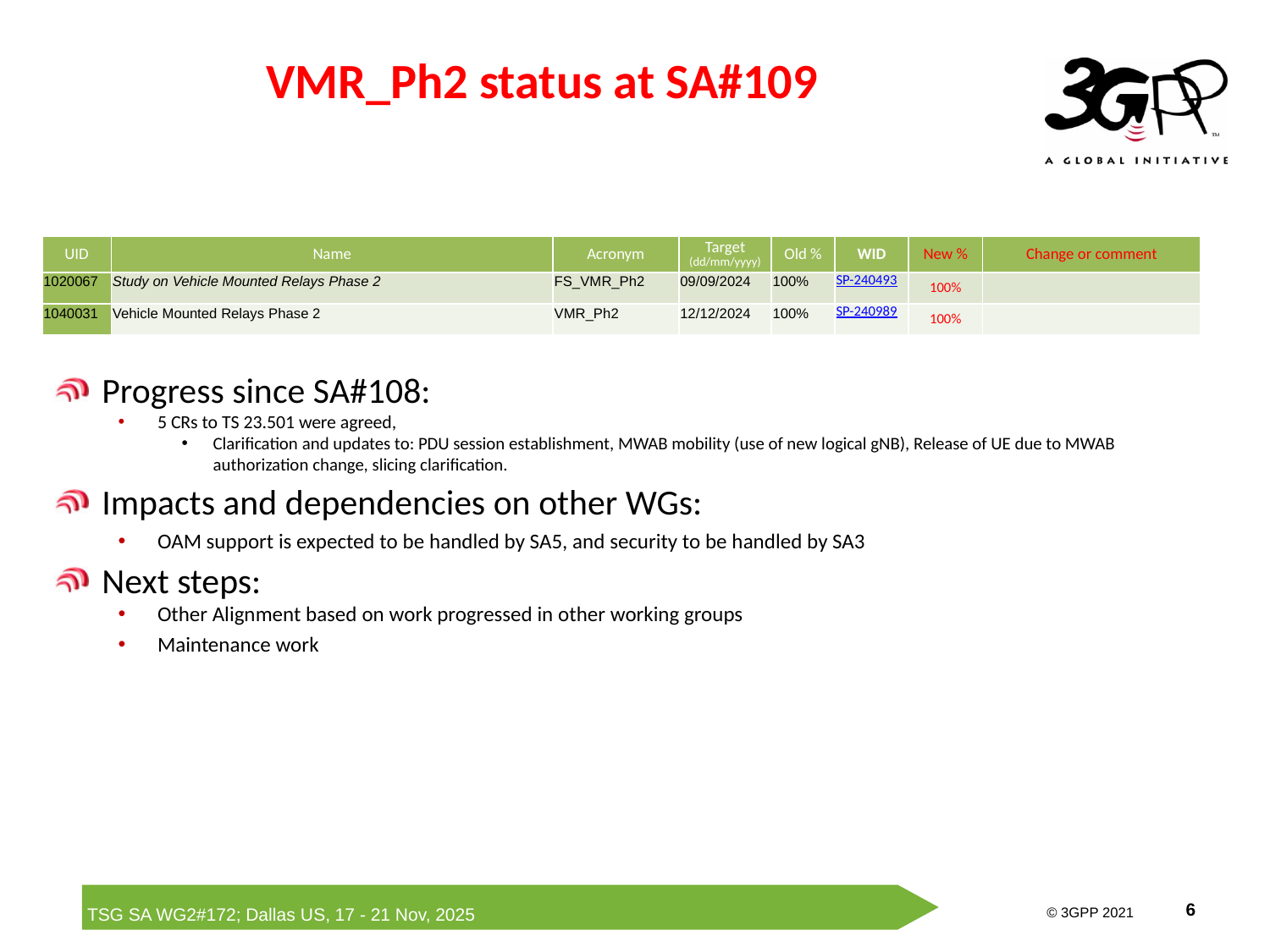

VMR_Ph2 status at SA#109
| UID | Name | Acronym | Target (dd/mm/yyyy) | Old % | WID | New % | Change or comment |
| --- | --- | --- | --- | --- | --- | --- | --- |
| 1020067 | Study on Vehicle Mounted Relays Phase 2 | FS\_VMR\_Ph2 | 09/09/2024 | 100% | SP-240493 | 100% |  |
| 1040031 | Vehicle Mounted Relays Phase 2 | VMR\_Ph2 | 12/12/2024 | 100% | SP-240989 | 100% |  |
Progress since SA#108:
5 CRs to TS 23.501 were agreed,
Clarification and updates to: PDU session establishment, MWAB mobility (use of new logical gNB), Release of UE due to MWAB authorization change, slicing clarification.
Impacts and dependencies on other WGs:
OAM support is expected to be handled by SA5, and security to be handled by SA3
Next steps:
Other Alignment based on work progressed in other working groups
Maintenance work